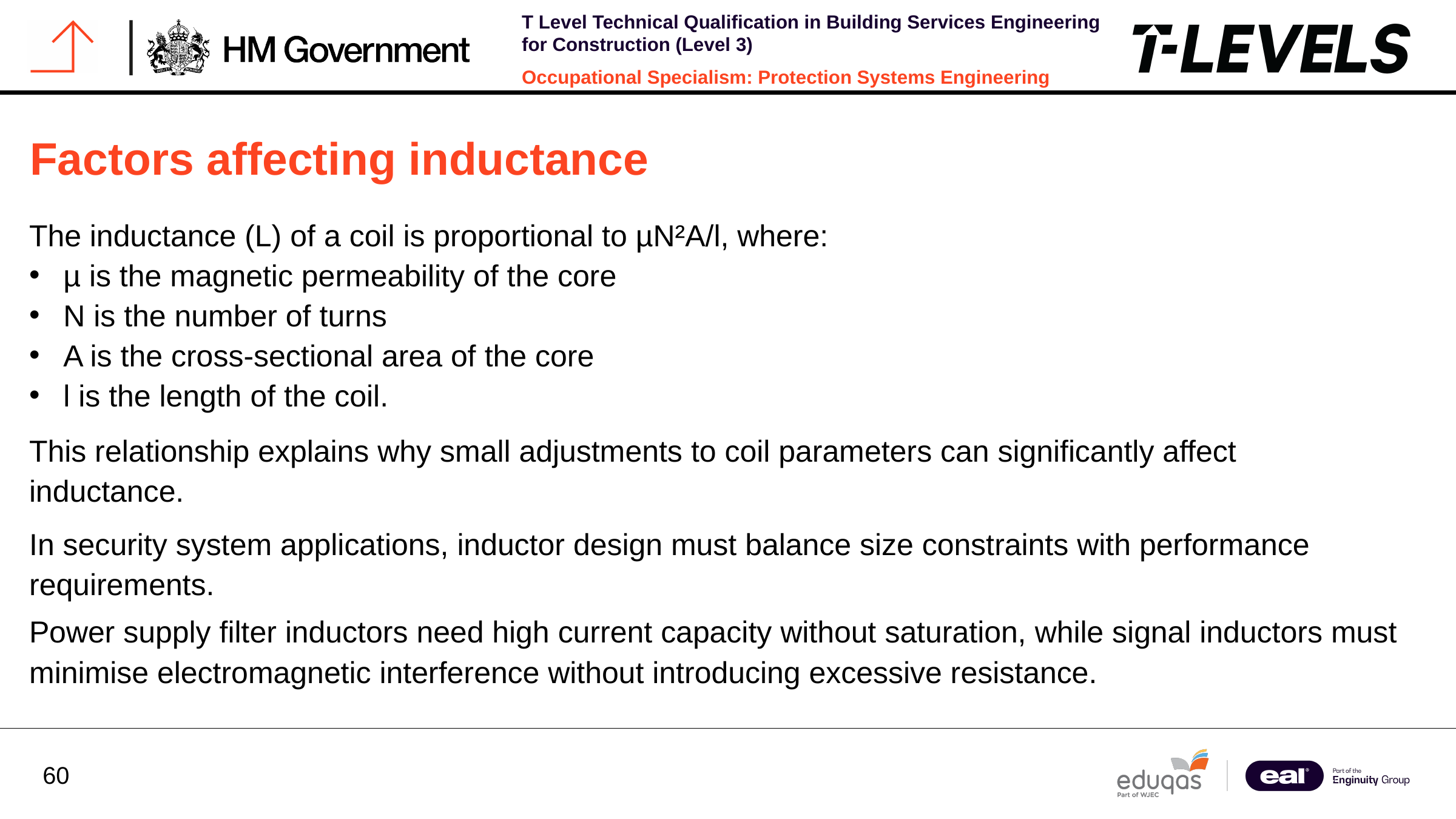

Factors affecting inductance
The inductance (L) of a coil is proportional to µN²A/l, where:
µ is the magnetic permeability of the core
N is the number of turns
A is the cross-sectional area of the core
l is the length of the coil.
This relationship explains why small adjustments to coil parameters can significantly affect inductance.
In security system applications, inductor design must balance size constraints with performance requirements.
Power supply filter inductors need high current capacity without saturation, while signal inductors must minimise electromagnetic interference without introducing excessive resistance.